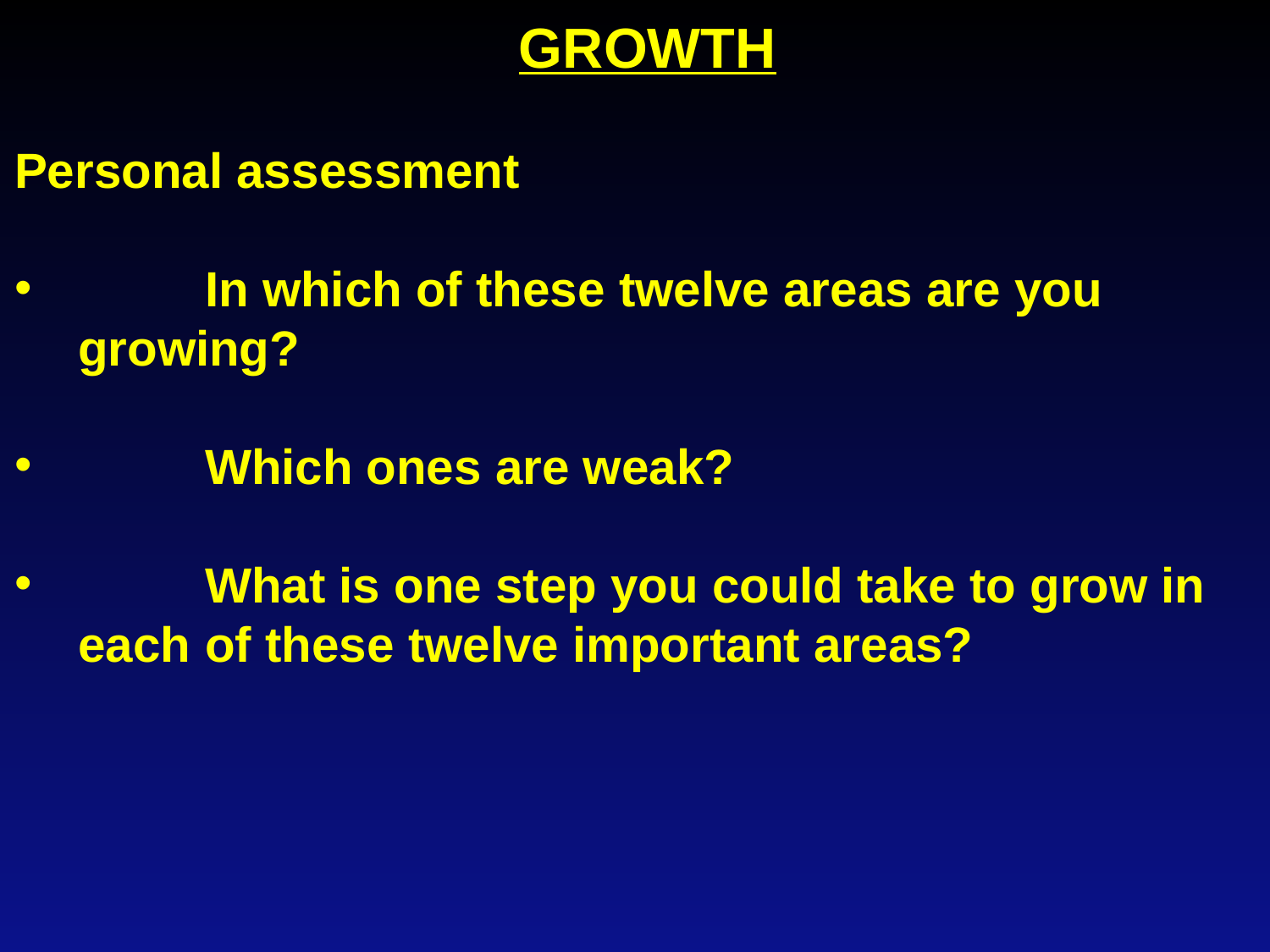

GROWTH

Personal assessment
	In which of these twelve areas are you growing?

	Which ones are weak?

	What is one step you could take to grow in each 	of these twelve important areas?